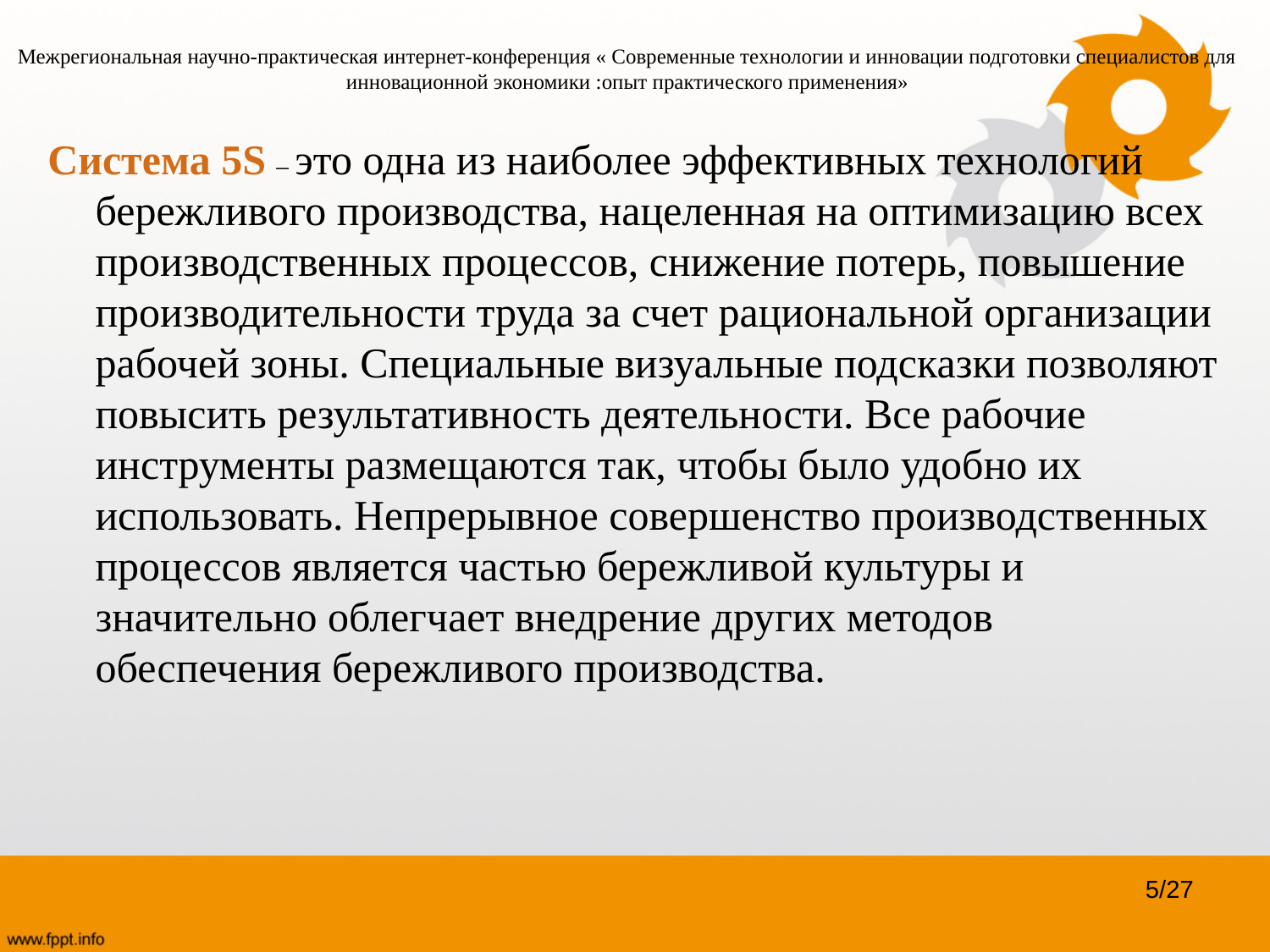

Межрегиональная научно-практическая интернет-конференция « Современные технологии и инновации подготовки специалистов для инновационной экономики :опыт практического применения»
Система 5S – это одна из наиболее эффективных технологий бережливого производства, нацеленная на оптимизацию всех производственных процессов, снижение потерь, повышение производительности труда за счет рациональной организации рабочей зоны. Специальные визуальные подсказки позволяют повысить результативность деятельности. Все рабочие инструменты размещаются так, чтобы было удобно их использовать. Непрерывное совершенство производственных процессов является частью бережливой культуры и значительно облегчает внедрение других методов обеспечения бережливого производства.
5/27